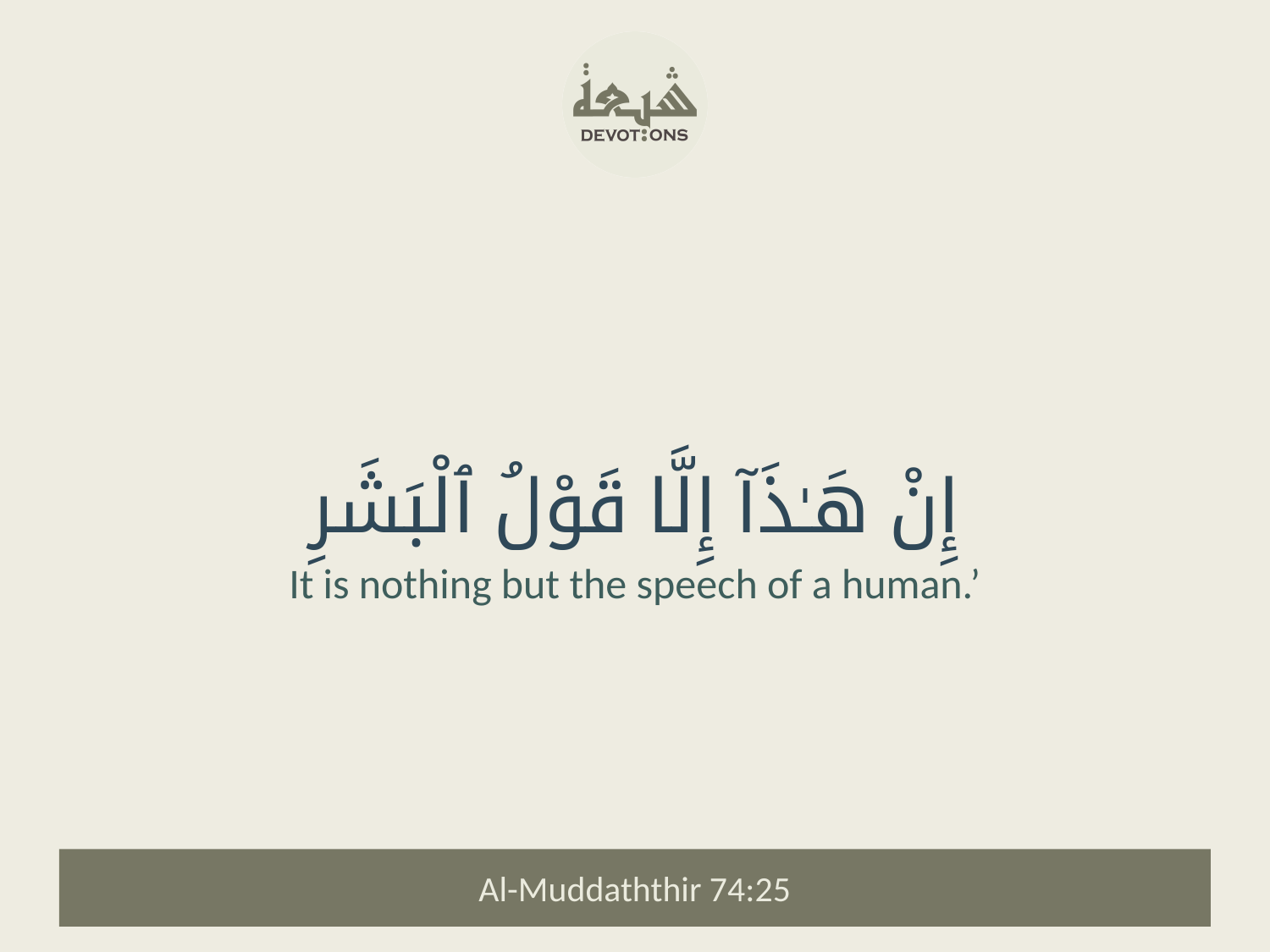

إِنْ هَـٰذَآ إِلَّا قَوْلُ ٱلْبَشَرِ
It is nothing but the speech of a human.’
Al-Muddaththir 74:25